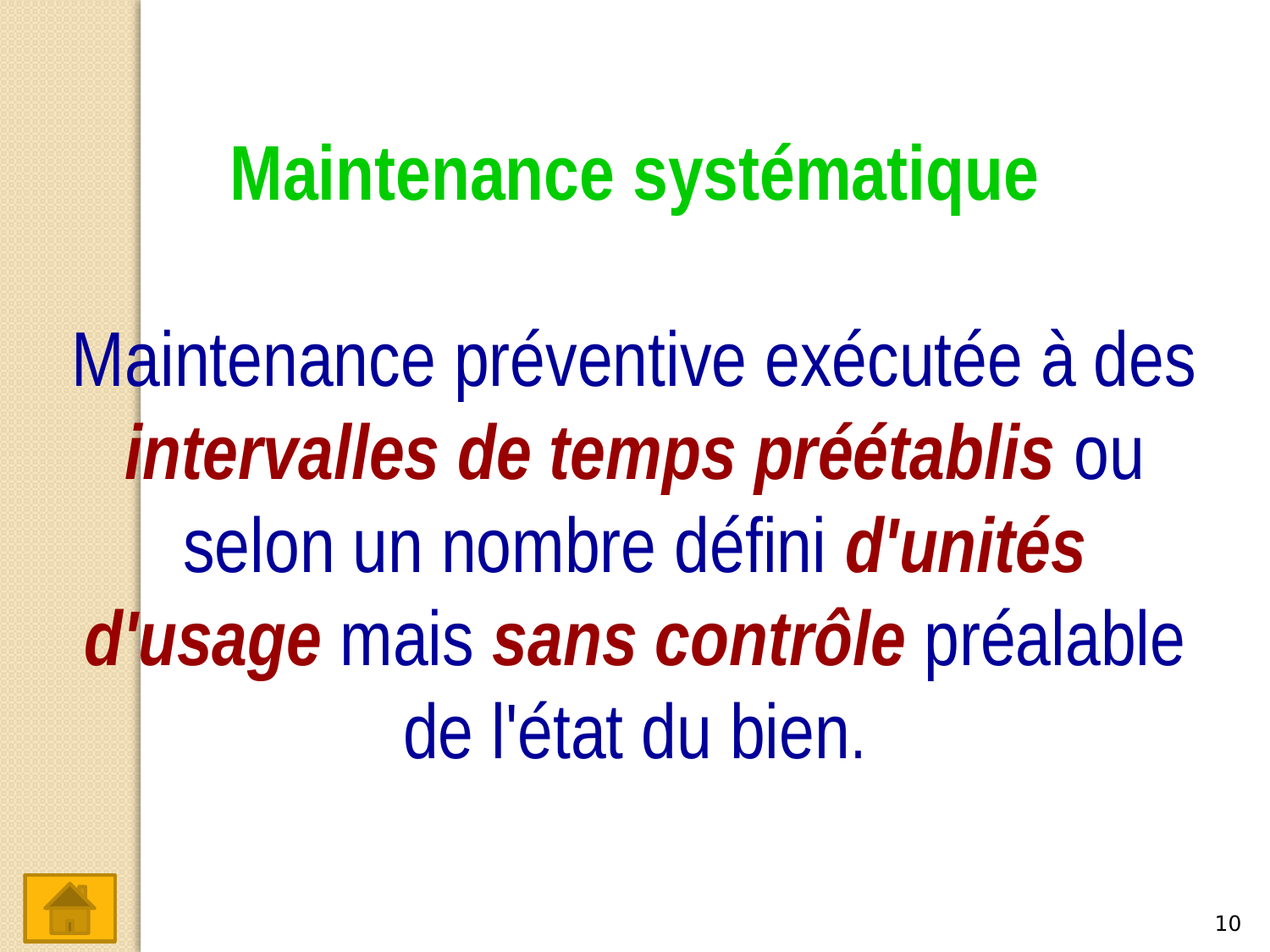

Maintenance systématique

Maintenance préventive exécutée à des intervalles de temps préétablis ou selon un nombre défini d'unités d'usage mais sans contrôle préalable de l'état du bien.
10